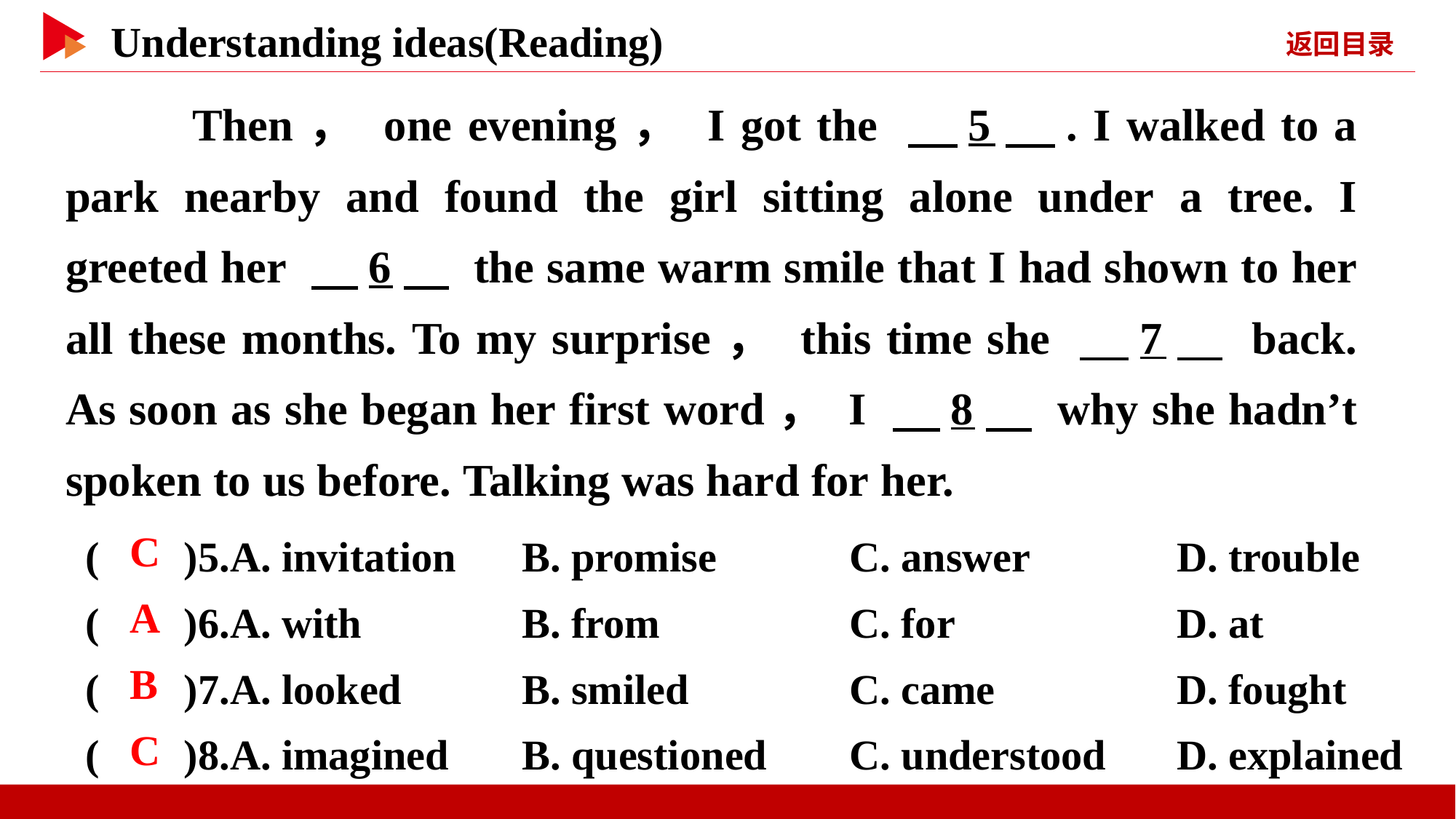

Then， one evening， I got the 　5　. I walked to a park nearby and found the girl sitting alone under a tree. I greeted her 　6　 the same warm smile that I had shown to her all these months. To my surprise， this time she 　7　 back. As soon as she began her first word， I 　8　 why she hadn’t spoken to us before. Talking was hard for her.
(        )5.A. invitation	B. promise		C. answer		D. trouble
(        )6.A. with		B. from		C. for			D. at
(        )7.A. looked		B. smiled		C. came		D. fought
(        )8.A. imagined	B. questioned	C. understood	D. explained
   C
   A
   B
   C